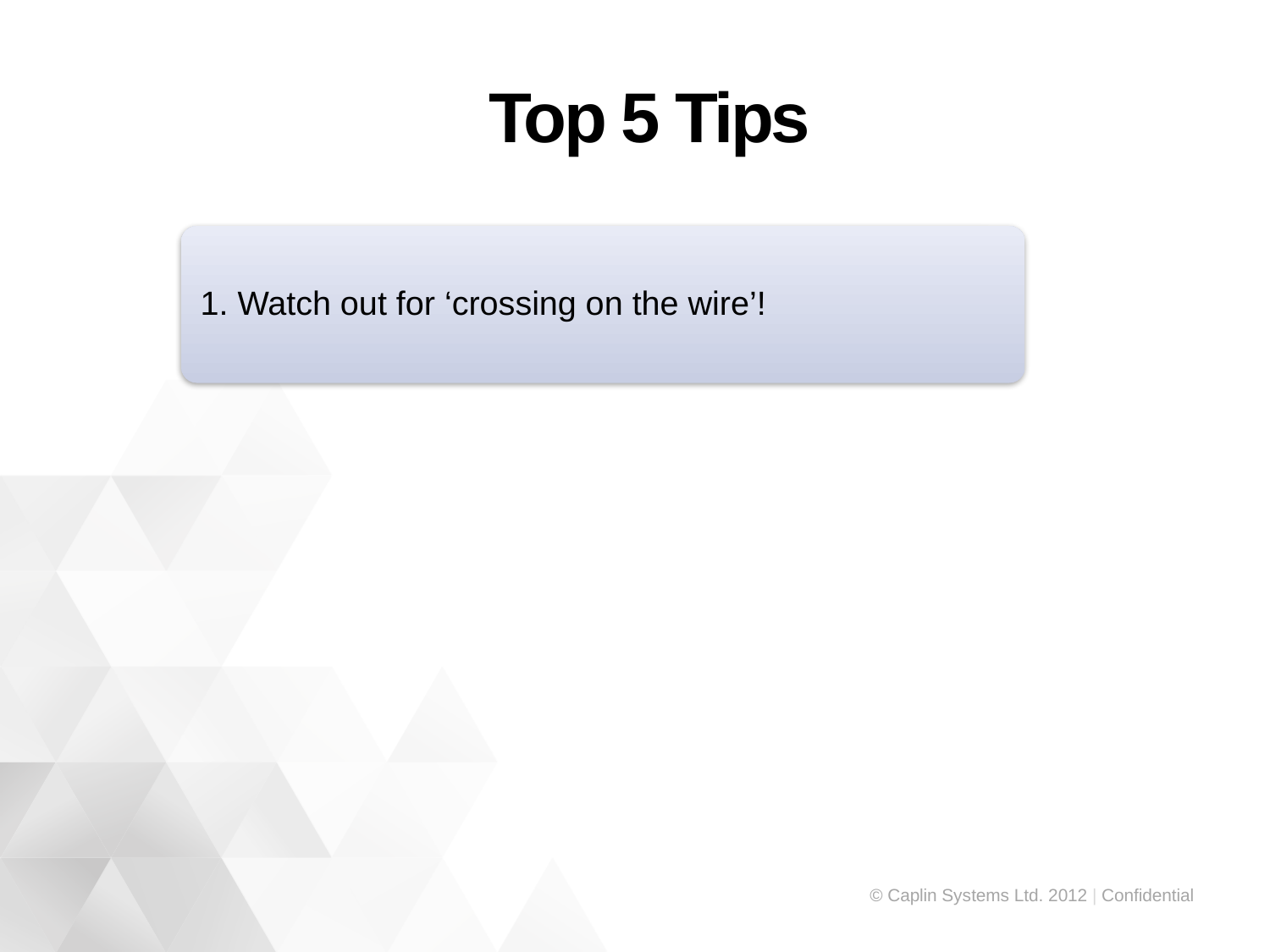

# Top 5 Tips
1. Watch out for ‘crossing on the wire’!